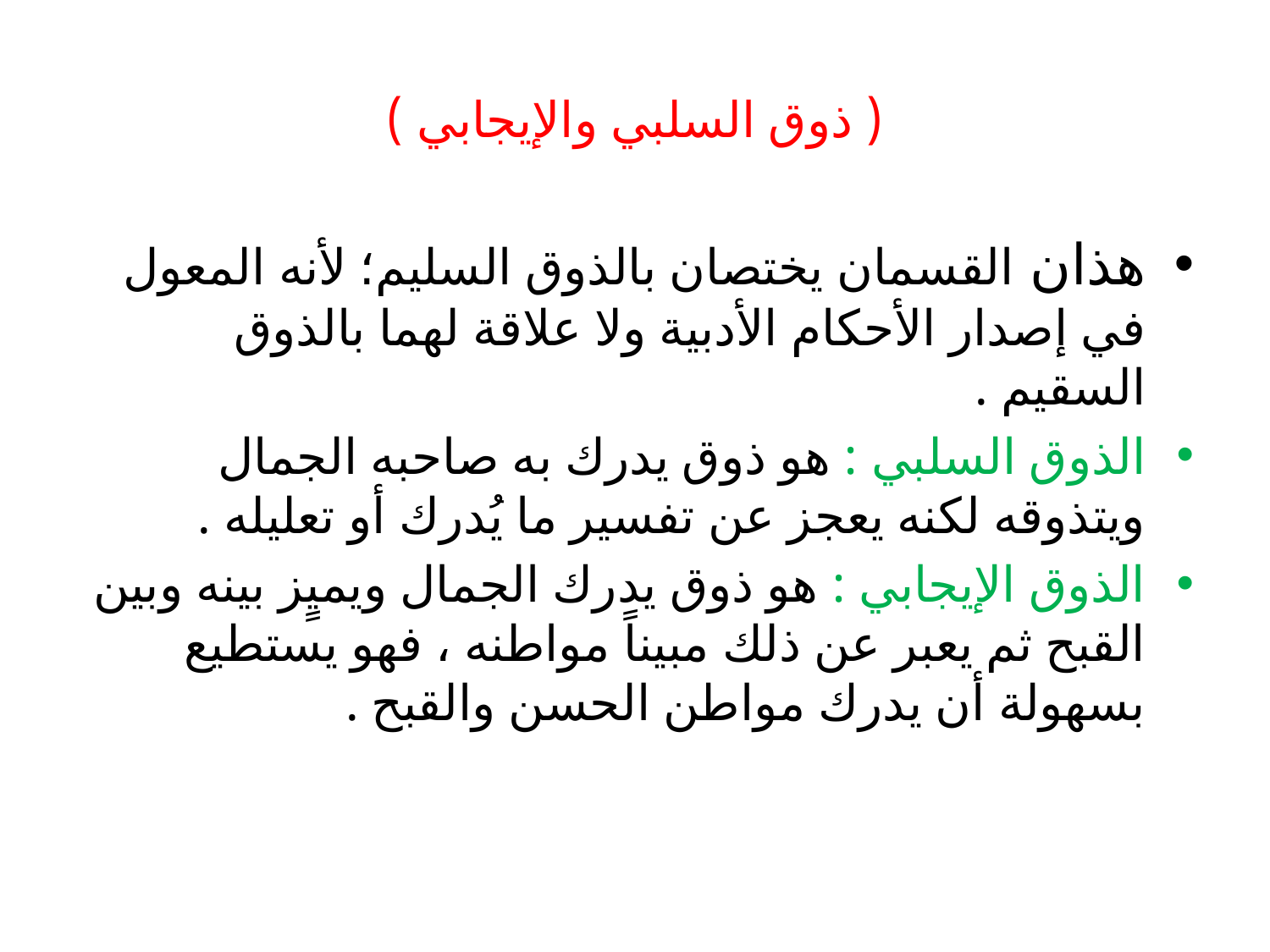

# ( ذوق السلبي والإيجابي )
هذان القسمان يختصان بالذوق السليم؛ لأنه المعول في إصدار الأحكام الأدبية ولا علاقة لهما بالذوق السقيم .
الذوق السلبي : هو ذوق يدرك به صاحبه الجمال ويتذوقه لكنه يعجز عن تفسير ما يُدرك أو تعليله .
الذوق الإيجابي : هو ذوق يدرك الجمال ويميٍز بينه وبين القبح ثم يعبر عن ذلك مبيناً مواطنه ، فهو يستطيع بسهولة أن يدرك مواطن الحسن والقبح .